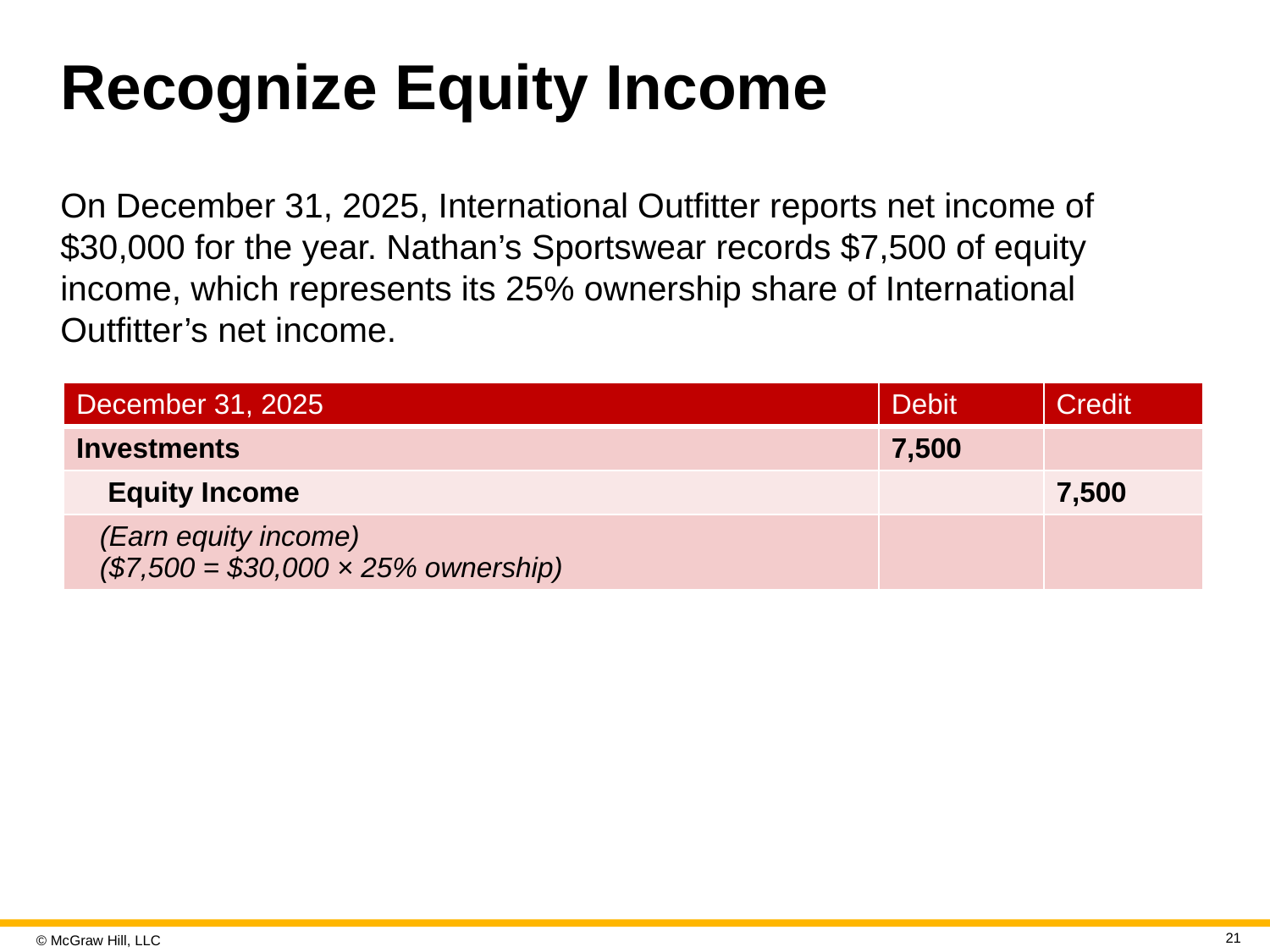

# Recognize Equity Income
On December 31, 2025, International Outfitter reports net income of $30,000 for the year. Nathan’s Sportswear records $7,500 of equity income, which represents its 25% ownership share of International Outfitter’s net income.
| December 31, 2025 | Debit | Credit |
| --- | --- | --- |
| Investments | 7,500 |  |
| Equity Income |  | 7,500 |
| (Earn equity income) ($7,500 = $30,000 × 25% ownership) |  |  |
21